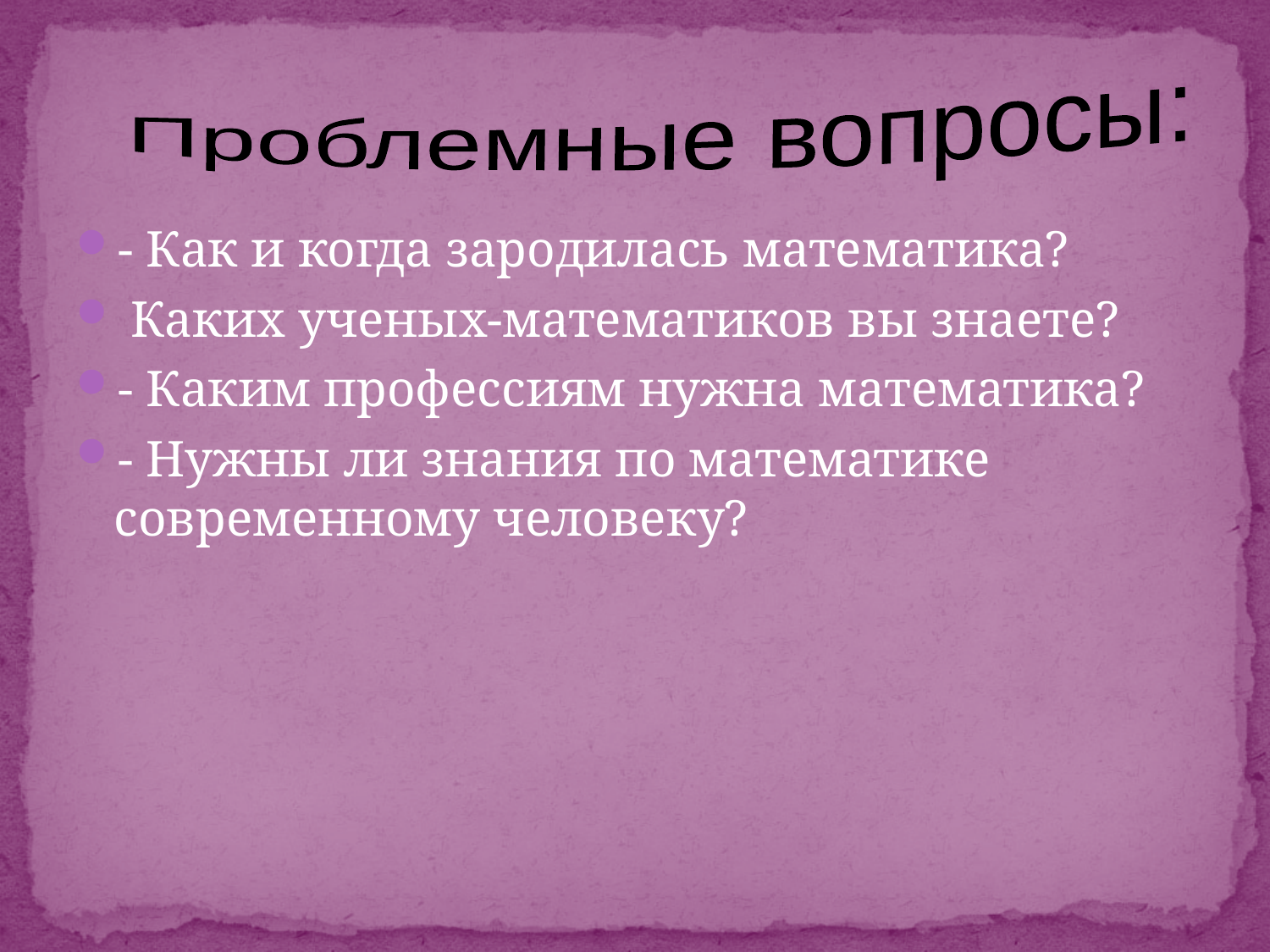

#
Проблемные вопросы:
- Как и когда зародилась математика?
 Каких ученых-математиков вы знаете?
- Каким профессиям нужна математика?
- Нужны ли знания по математике современному человеку?